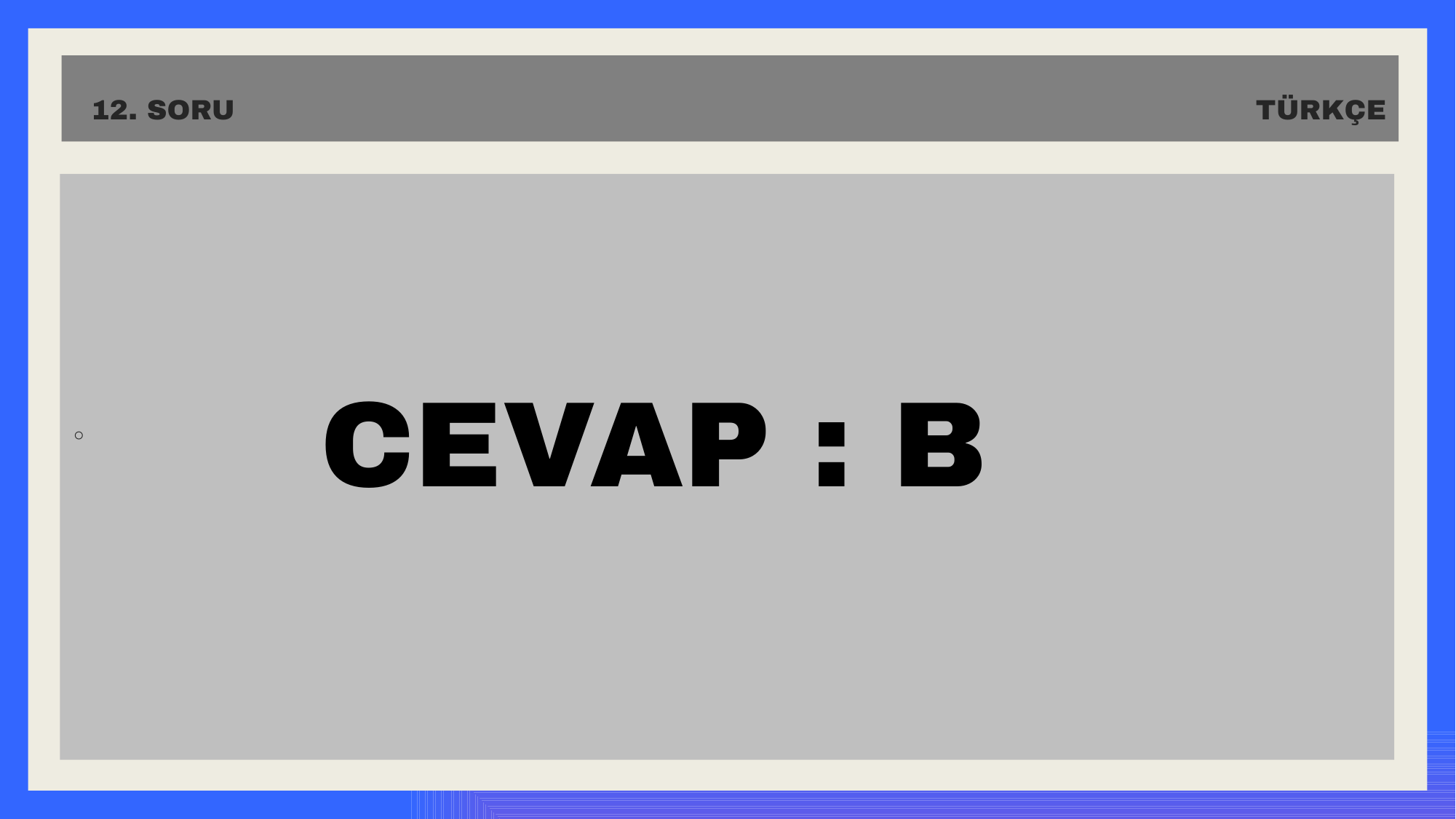

# 12. SORU                                                                                                              TÜRKÇE

                         CEVAP : B